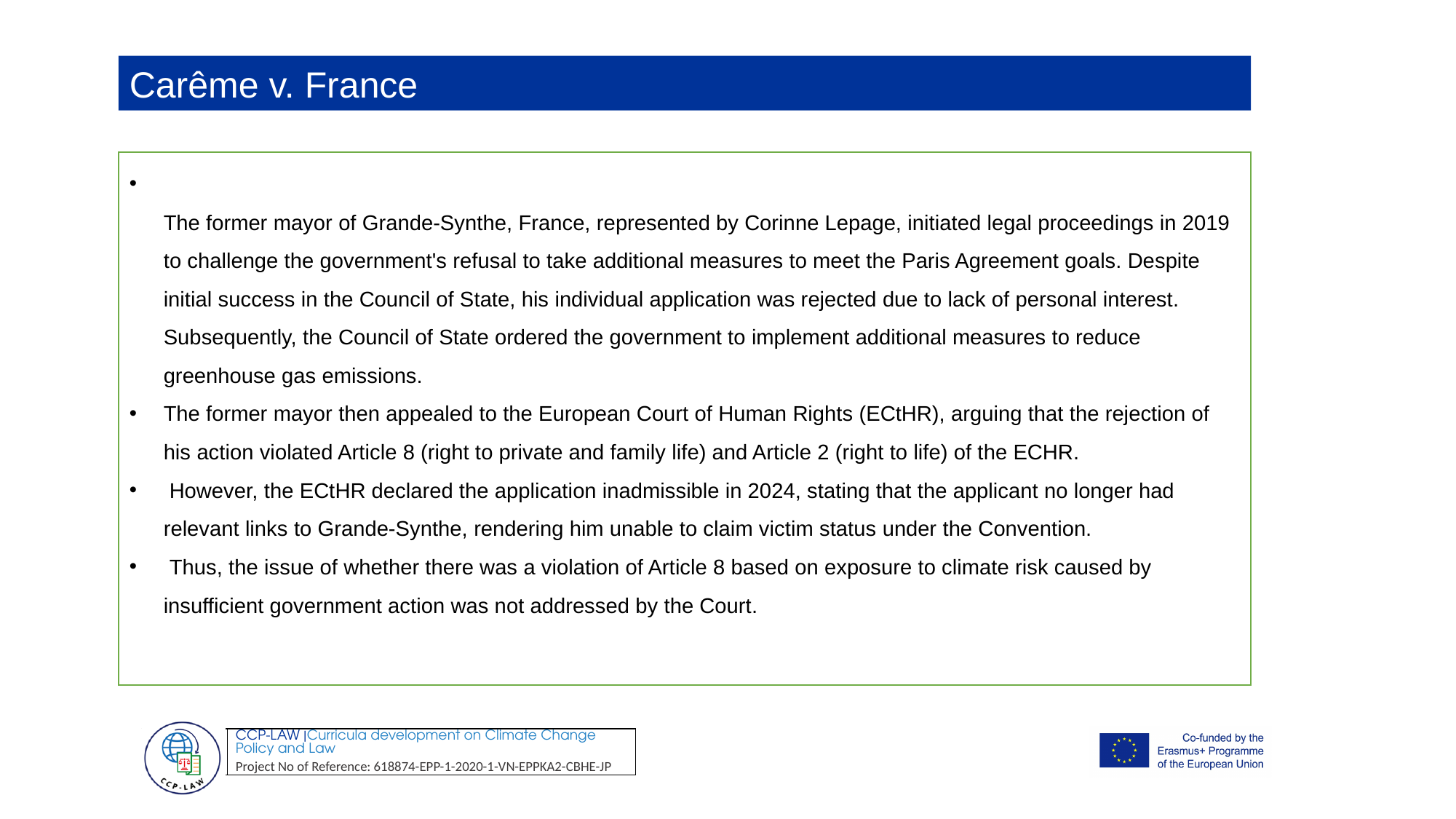

Carême v. France
The former mayor of Grande-Synthe, France, represented by Corinne Lepage, initiated legal proceedings in 2019 to challenge the government's refusal to take additional measures to meet the Paris Agreement goals. Despite initial success in the Council of State, his individual application was rejected due to lack of personal interest. Subsequently, the Council of State ordered the government to implement additional measures to reduce greenhouse gas emissions.
The former mayor then appealed to the European Court of Human Rights (ECtHR), arguing that the rejection of his action violated Article 8 (right to private and family life) and Article 2 (right to life) of the ECHR.
 However, the ECtHR declared the application inadmissible in 2024, stating that the applicant no longer had relevant links to Grande-Synthe, rendering him unable to claim victim status under the Convention.
 Thus, the issue of whether there was a violation of Article 8 based on exposure to climate risk caused by insufficient government action was not addressed by the Court.